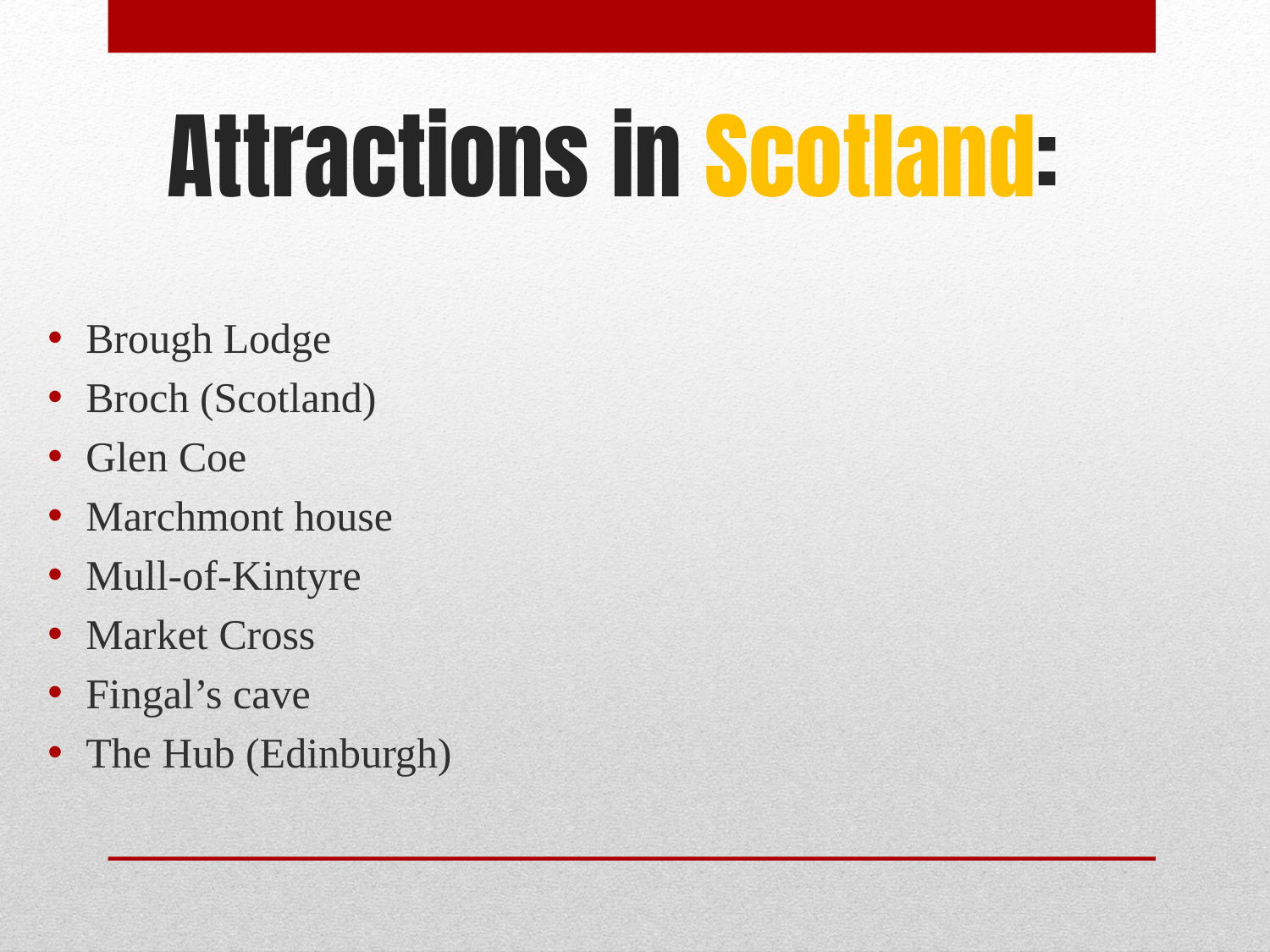

# Attractions in Scotland:
Brough Lodge
Broch (Scotland)
Glen Coe
Marchmont house
Mull-of-Kintyre
Market Cross
Fingal’s cave
The Hub (Edinburgh)